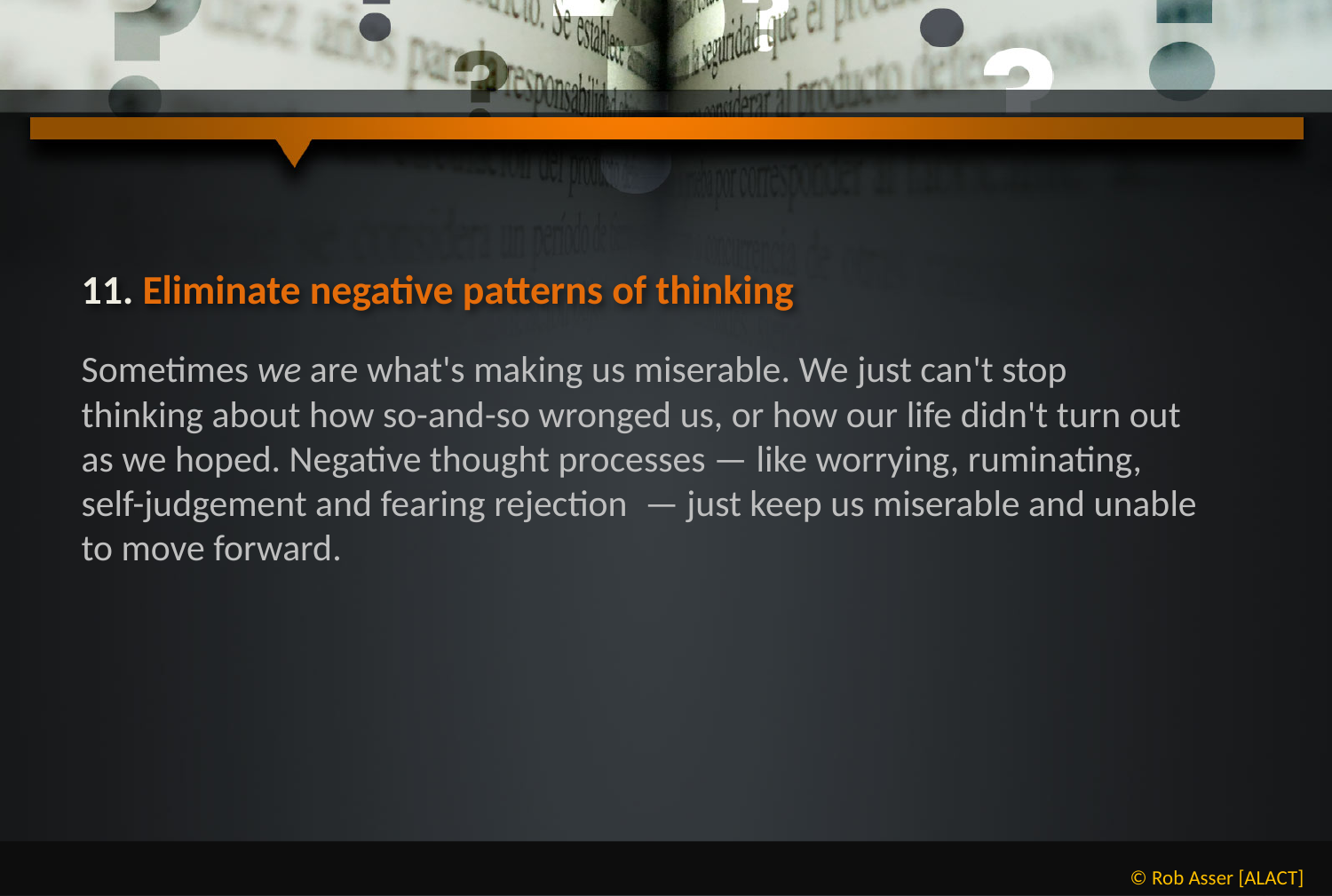

# 11. Eliminate negative patterns of thinking
Sometimes we are what's making us miserable. We just can't stop thinking about how so-and-so wronged us, or how our life didn't turn out as we hoped. Negative thought processes — like worrying, ruminating, self-judgement and fearing rejection  — just keep us miserable and unable to move forward.

© Rob Asser [ALACT]